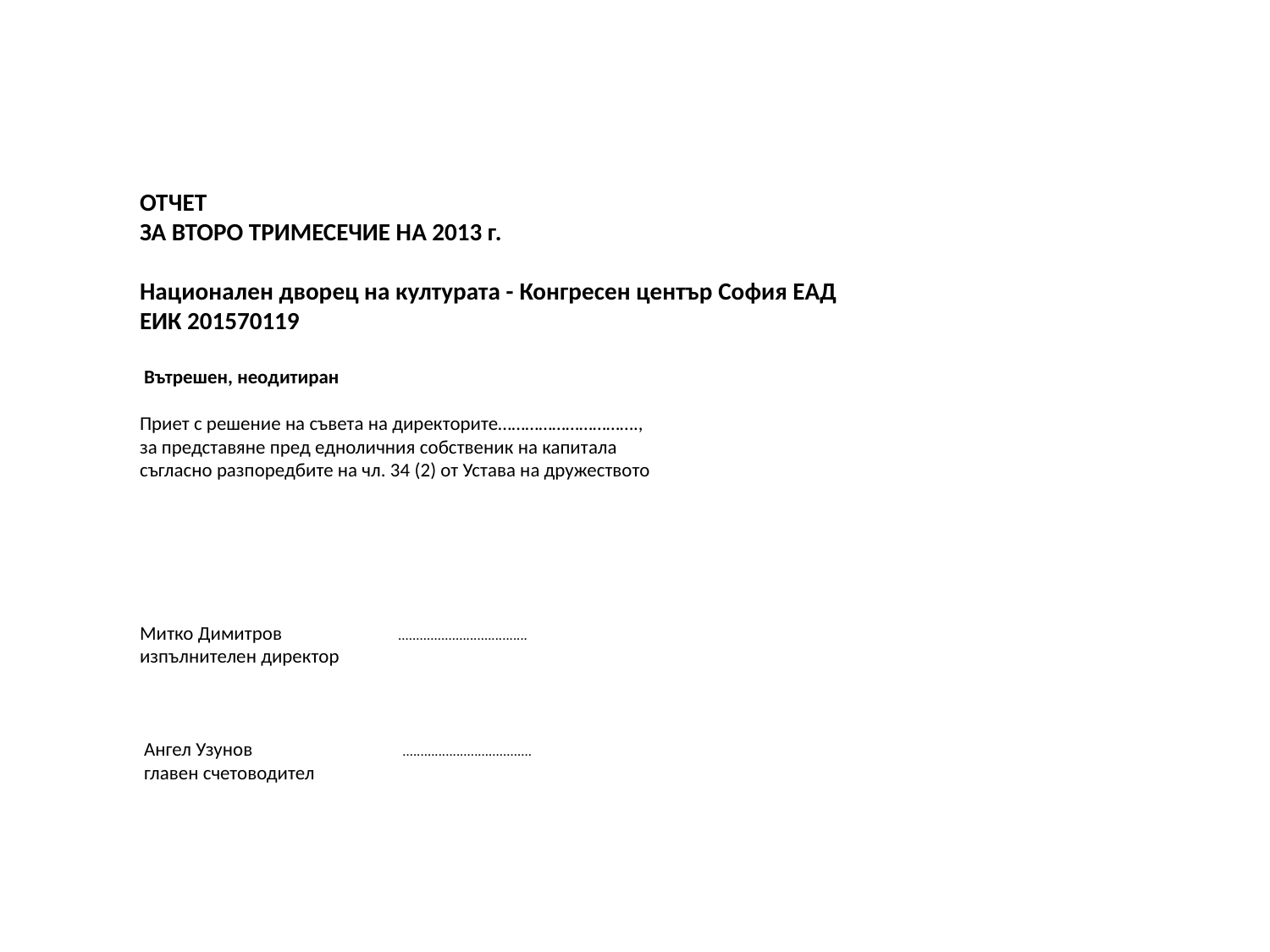

# ОТЧЕТ ЗА ВТОРО ТРИМЕСЕЧИЕ НА 2013 г. Национален дворец на културата - Конгресен център София ЕАД ЕИК 201570119 Вътрешен, неодитиран Приет с решение на съвета на директорите…………………………., за представяне пред едноличния собственик на капитала съгласно разпоредбите на чл. 34 (2) от Устава на дружеството Митко Димитров	 .................................... изпълнителен директор Ангел Узунов                 	  .................................... главен счетоводител